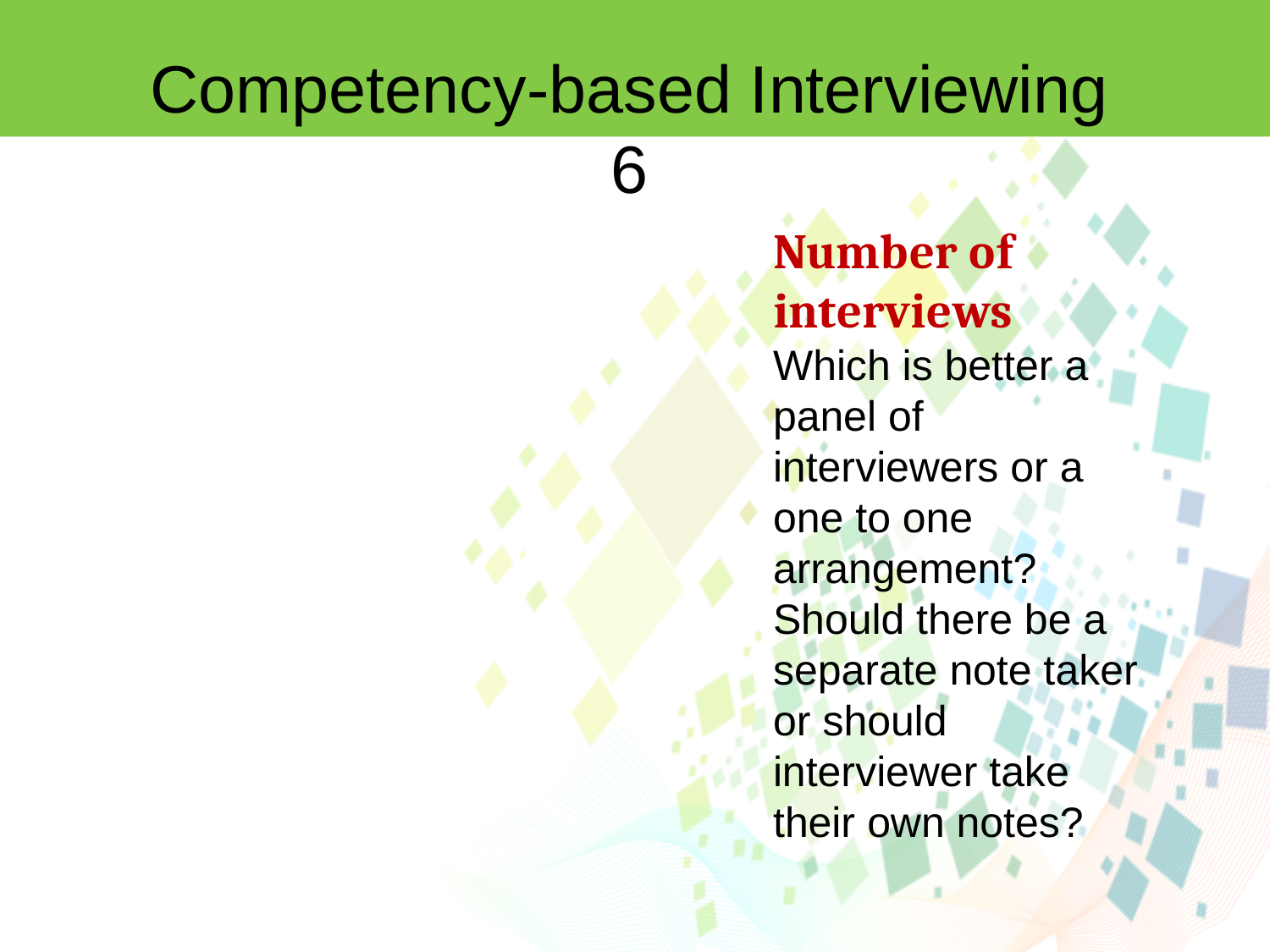

Competency-based Interviewing 6
Number of interviews
Which is better a panel of interviewers or a one to one arrangement? Should there be a separate note taker or should interviewer take their own notes?